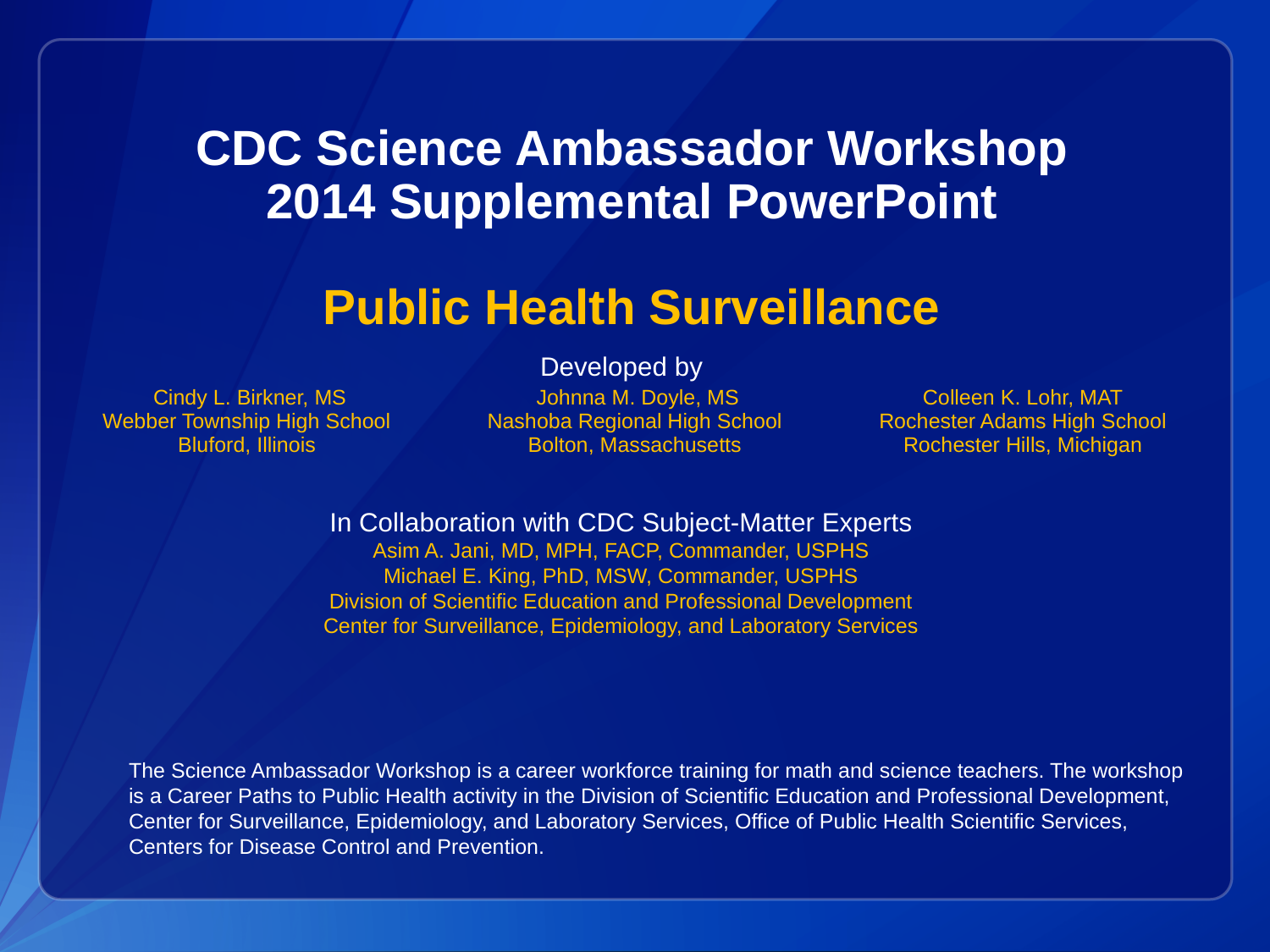

# CDC Science Ambassador Workshop 2014 Supplemental PowerPoint Public Health Surveillance
Developed by
| Cindy L. Birkner, MS Webber Township High School Bluford, Illinois | Johnna M. Doyle, MS Nashoba Regional High School Bolton, Massachusetts | Colleen K. Lohr, MAT Rochester Adams High School Rochester Hills, Michigan |
| --- | --- | --- |
In Collaboration with CDC Subject-Matter Experts
Asim A. Jani, MD, MPH, FACP, Commander, USPHS
Michael E. King, PhD, MSW, Commander, USPHS
Division of Scientific Education and Professional Development
Center for Surveillance, Epidemiology, and Laboratory Services
The Science Ambassador Workshop is a career workforce training for math and science teachers. The workshop is a Career Paths to Public Health activity in the Division of Scientific Education and Professional Development, Center for Surveillance, Epidemiology, and Laboratory Services, Office of Public Health Scientific Services, Centers for Disease Control and Prevention.